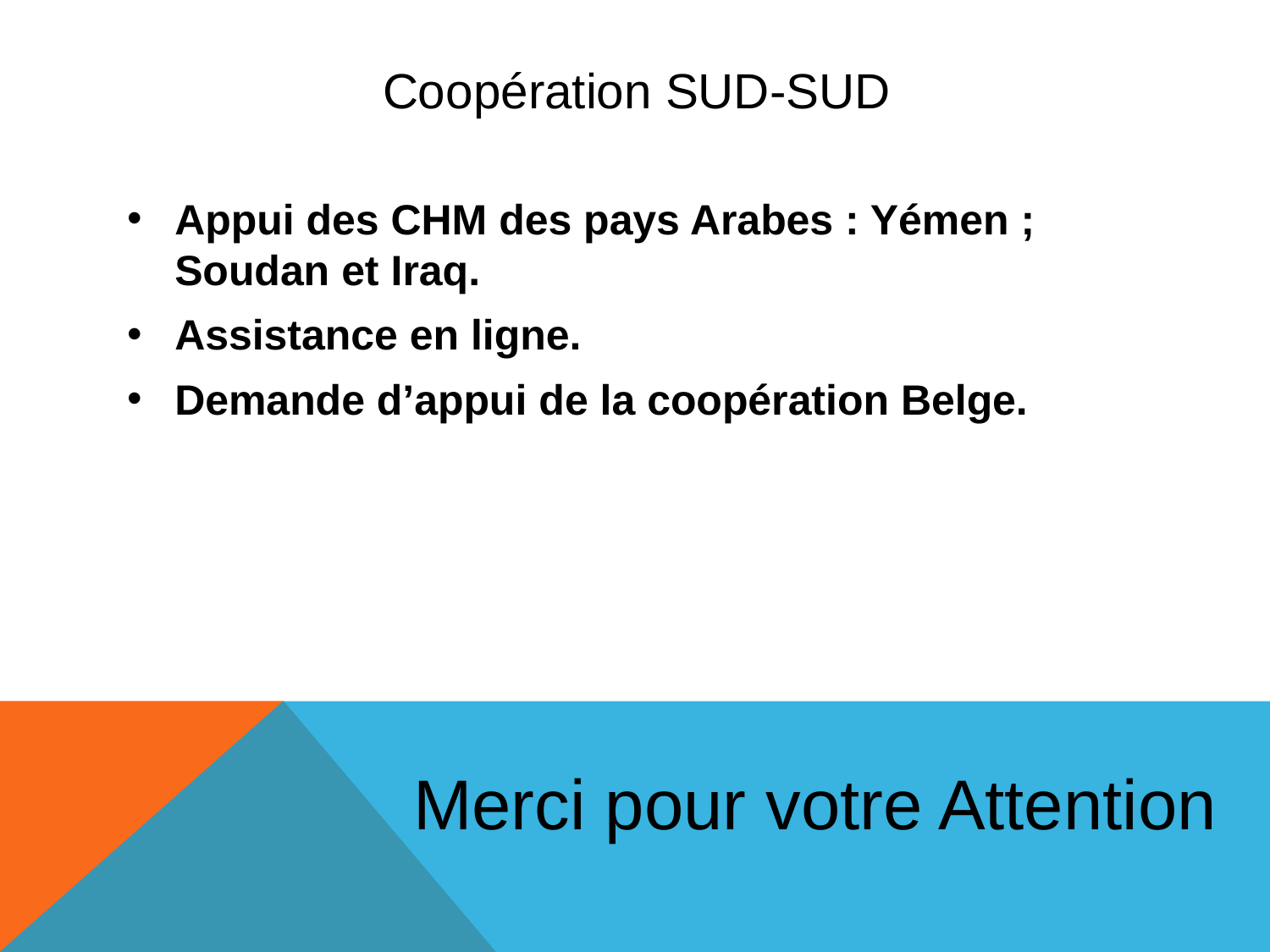

# Coopération SUD-SUD
Appui des CHM des pays Arabes : Yémen ; Soudan et Iraq.
Assistance en ligne.
Demande d’appui de la coopération Belge.
Merci pour votre Attention